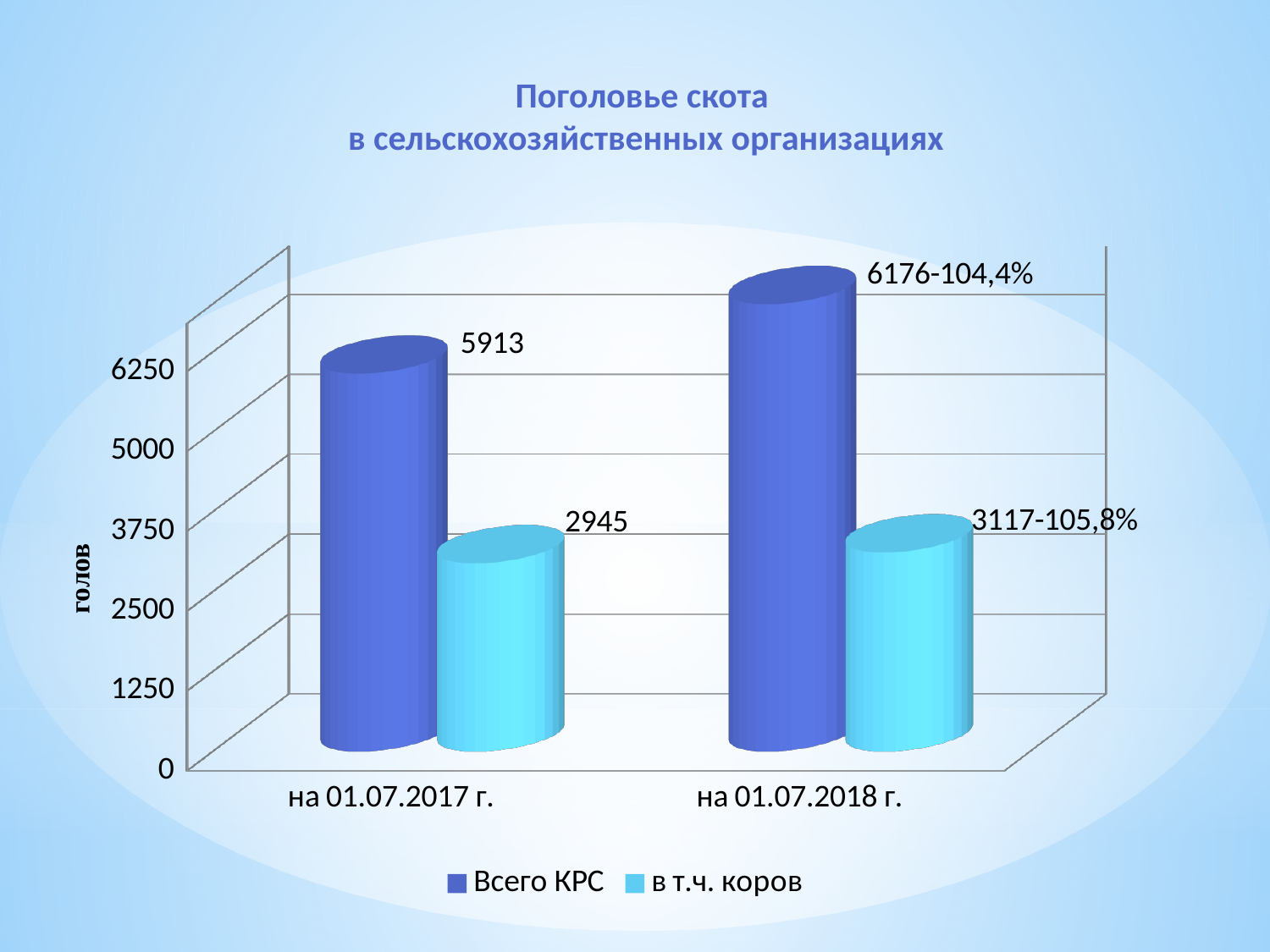

Поголовье скота
в сельскохозяйственных организациях

[unsupported chart]

голов